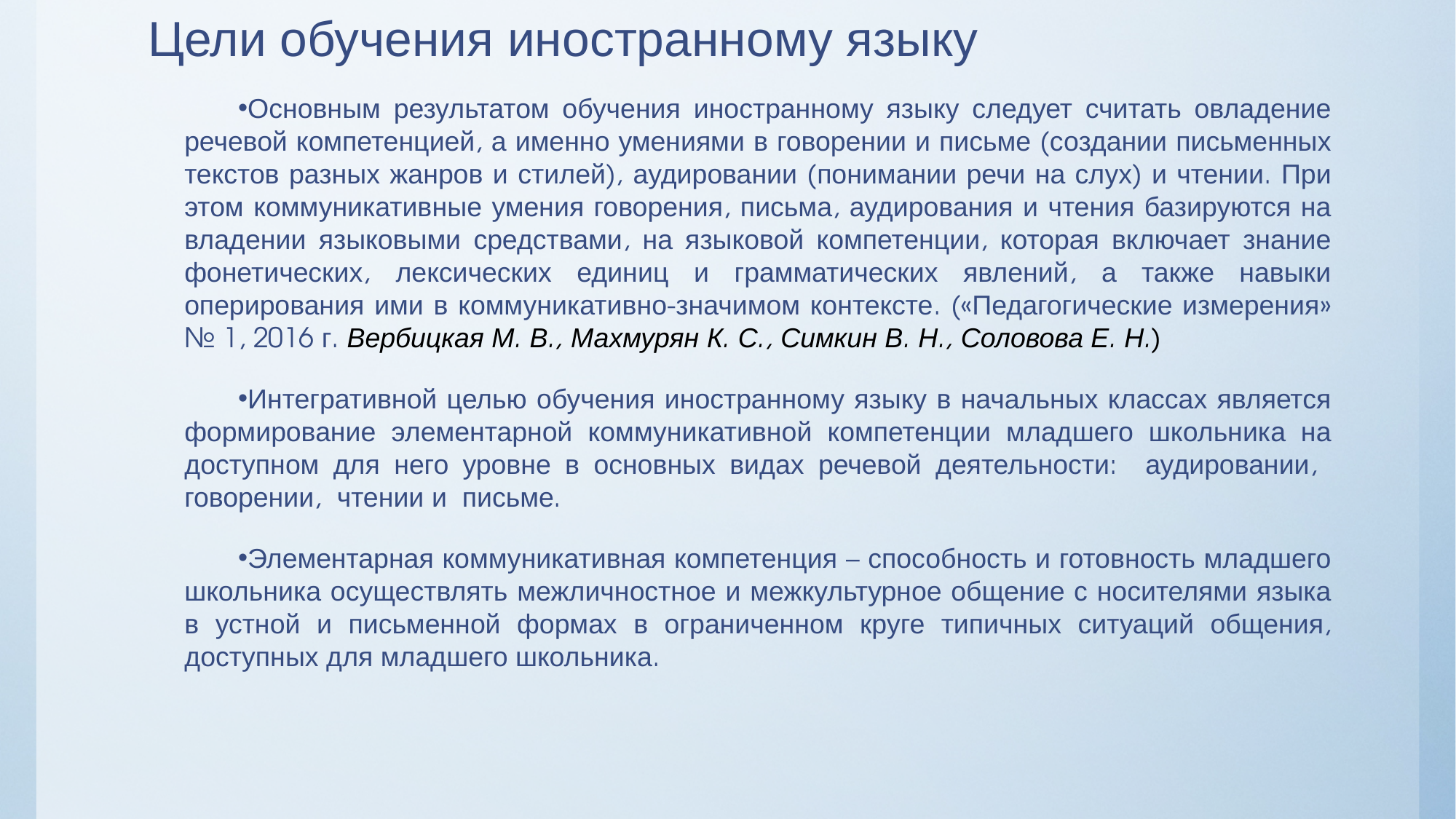

# Цели обучения иностранному языку

Основным результатом обучения иностранному языку следует считать овладение речевой компетенцией, а именно умениями в говорении и письме (создании письменных текстов разных жанров и стилей), аудировании (понимании речи на слух) и чтении. При этом коммуникативные умения говорения, письма, аудирования и чтения базируются на владении языковыми средствами, на языковой компетенции, которая включает знание фонетических, лексических единиц и грамматических явлений, а также навыки оперирования ими в коммуникативно-значимом контексте. («Педагогические измерения» № 1, 2016 г. Вербицкая М. В., Махмурян К. С., Симкин В. Н., Соловова Е. Н.)
Интегративной целью обучения иностранному языку в начальных классах является формирование элементарной коммуникативной компетенции младшего школьника на доступном для него уровне в основных видах речевой деятельности:  аудировании,  говорении,  чтении и  письме.
Элементарная коммуникативная компетенция – способность и готовность младшего школьника осуществлять межличностное и межкультурное общение с носителями языка в устной и письменной формах в ограниченном круге типичных ситуаций общения, доступных для младшего школьника.